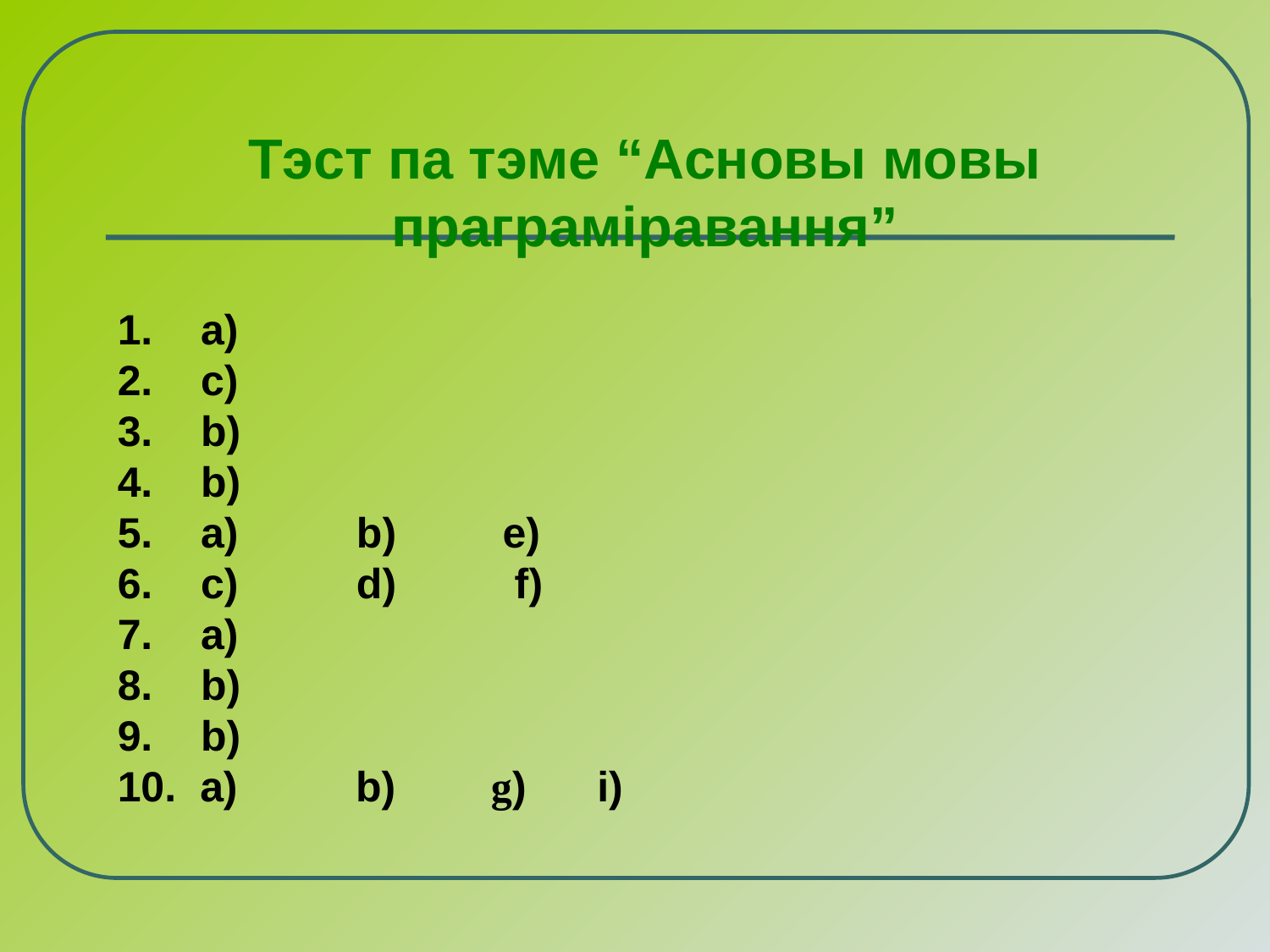

Тэст па тэме “Асновы мовы праграміравання”
   a)
   c)
   b)
   b)
   a)          b)         e)
   c)          d)          f)
   a)
   b)
   b)
  a)          b)        g)      i)